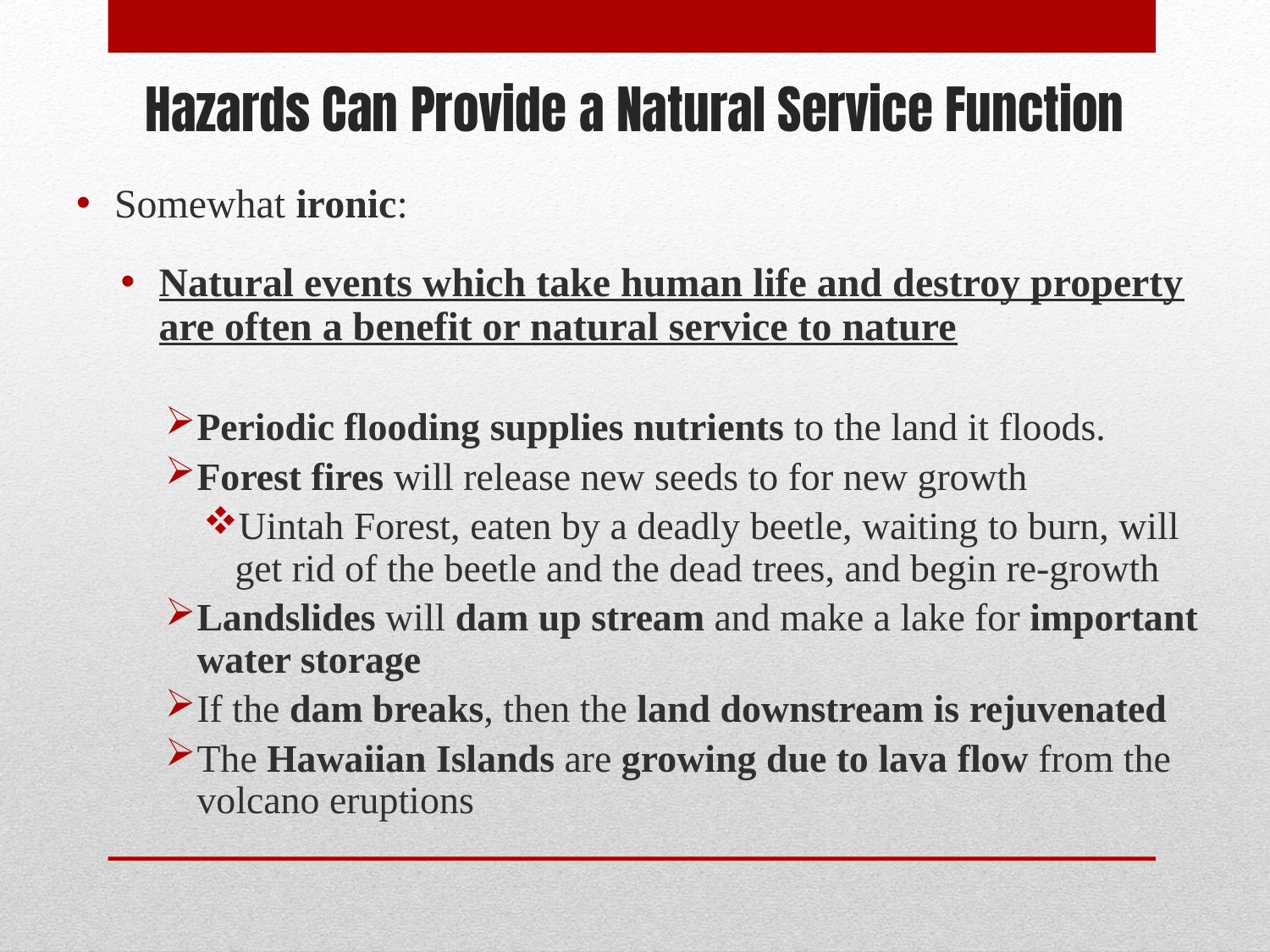

# Hazards Can Provide a Natural Service Function
Somewhat ironic:

Natural events which take human life and destroy property are often a benefit or natural service to nature

Periodic flooding supplies nutrients to the land it floods.
Forest fires will release new seeds to for new growth
Uintah Forest, eaten by a deadly beetle, waiting to burn, will get rid of the beetle and the dead trees, and begin re-growth
Landslides will dam up stream and make a lake for important water storage
If the dam breaks, then the land downstream is rejuvenated
The Hawaiian Islands are growing due to lava flow from the volcano eruptions